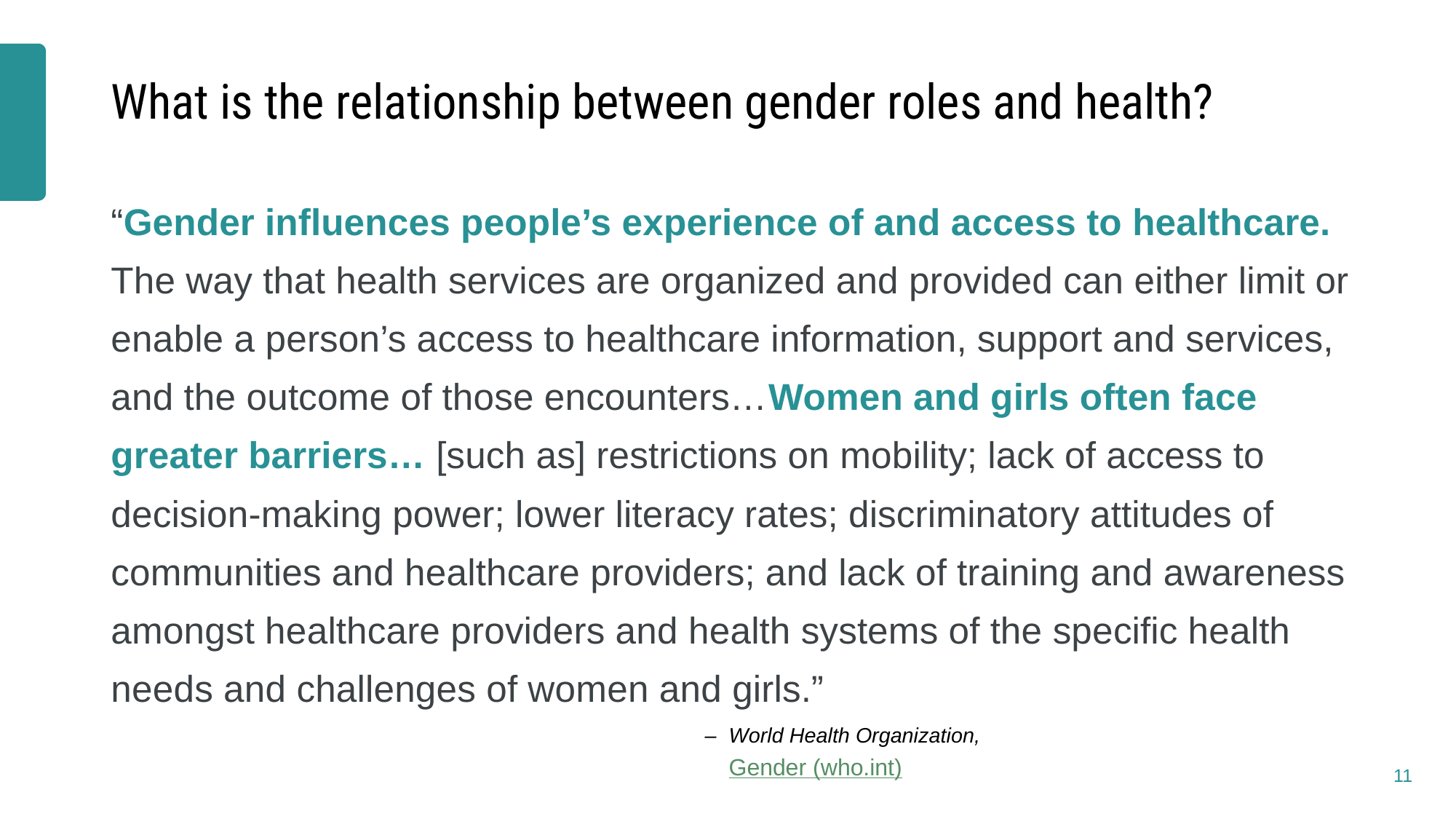

# What is the relationship between gender roles and health?
“Gender influences people’s experience of and access to healthcare. The way that health services are organized and provided can either limit or enable a person’s access to healthcare information, support and services, and the outcome of those encounters…Women and girls often face greater barriers… [such as] restrictions on mobility; lack of access to decision-making power; lower literacy rates; discriminatory attitudes of communities and healthcare providers; and lack of training and awareness amongst healthcare providers and health systems of the specific health needs and challenges of women and girls.”
– 	World Health Organization,
Gender (who.int)

11